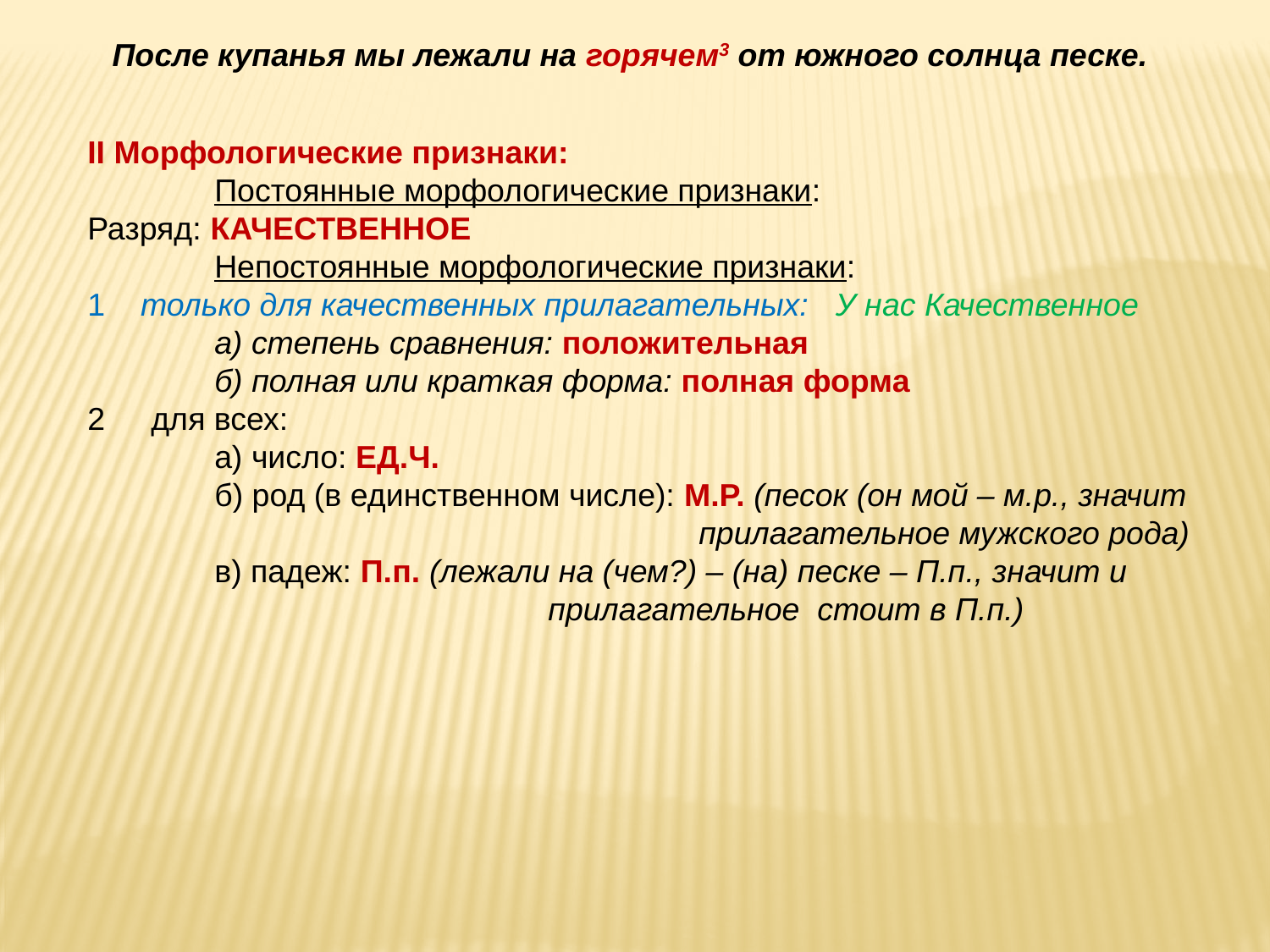

После купанья мы лежали на горячем3 от южного солнца песке.
II Морфологические признаки:
 	Постоянные морфологические признаки:
Разряд: КАЧЕСТВЕННОЕ
	Непостоянные морфологические признаки:
1    только для качественных прилагательных:   У нас Качественное
 	а) степень сравнения: положительная
	б) полная или краткая форма: полная форма
для всех:
	а) число: ЕД.Ч.
	б) род (в единственном числе): М.Р. (песок (он мой – м.р., значит  			                          прилагательное мужского рода)
	в) падеж: П.п. (лежали на (чем?) – (на) песке – П.п., значит и 			         прилагательное  стоит в П.п.)